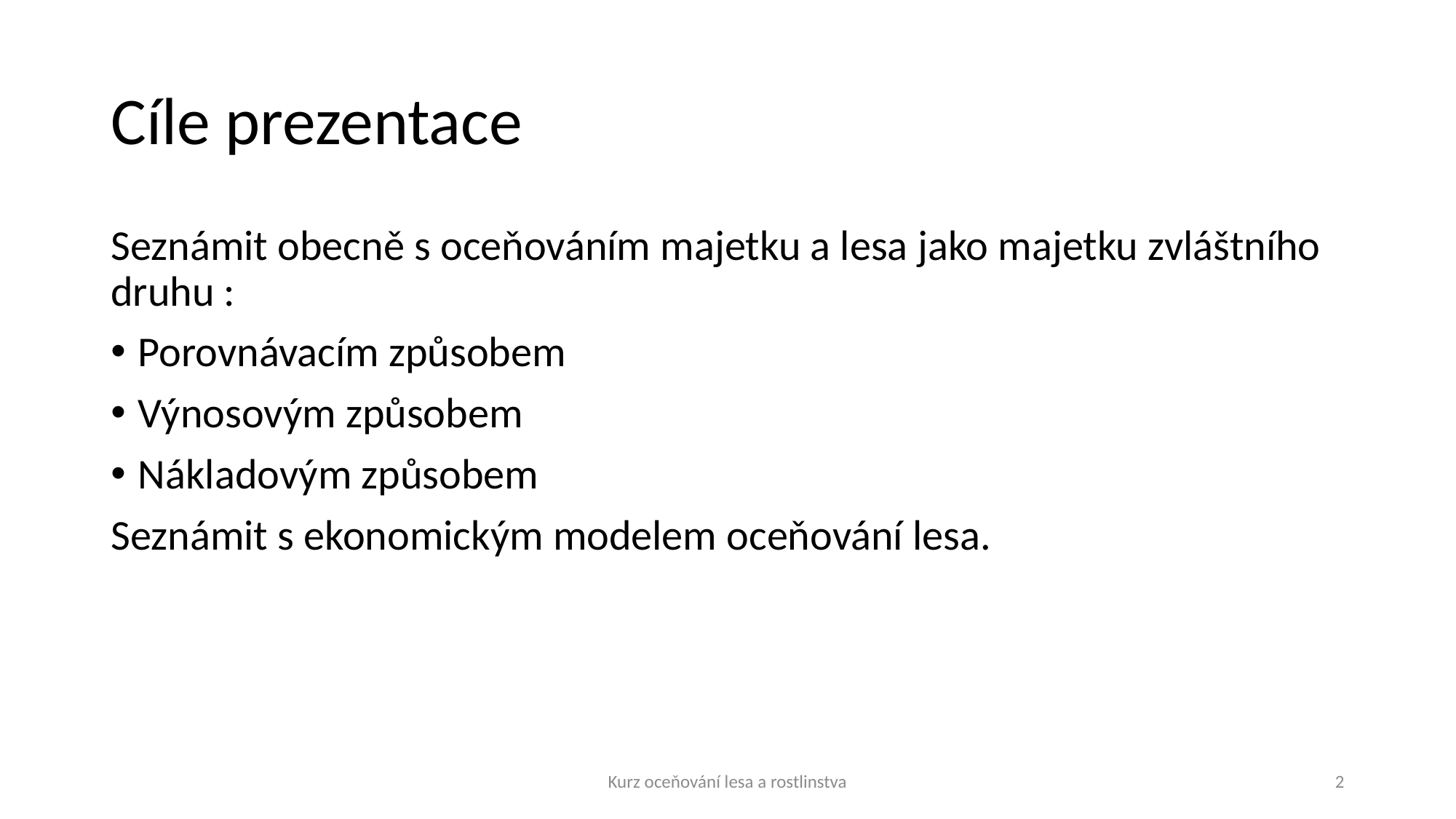

# Cíle prezentace
Seznámit obecně s oceňováním majetku a lesa jako majetku zvláštního druhu :
Porovnávacím způsobem
Výnosovým způsobem
Nákladovým způsobem
Seznámit s ekonomickým modelem oceňování lesa.

Kurz oceňování lesa a rostlinstva
2